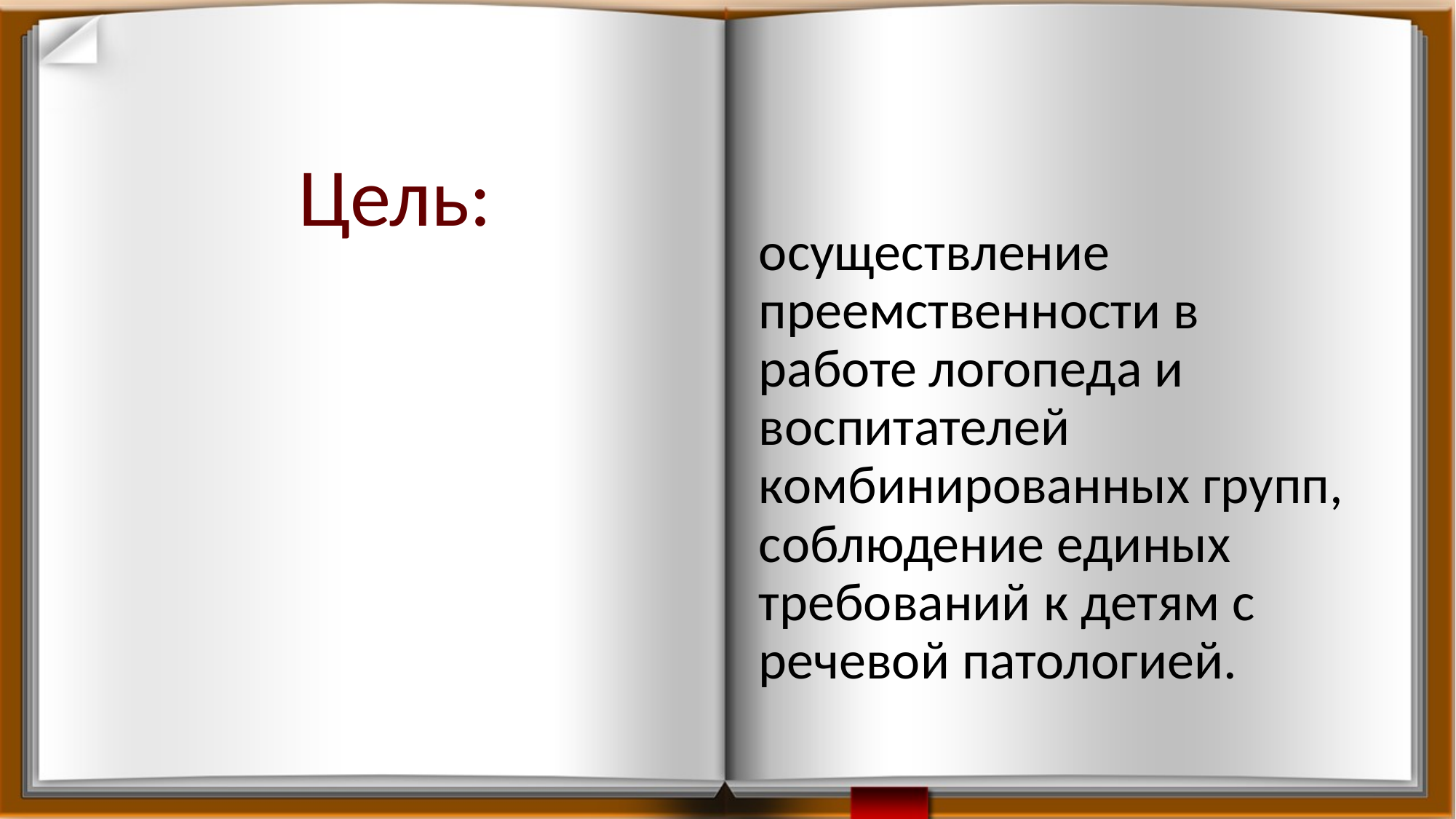

# Цель:
осуществление преемственности в работе логопеда и воспитателей комбинированных групп, соблюдение единых требований к детям с речевой патологией.